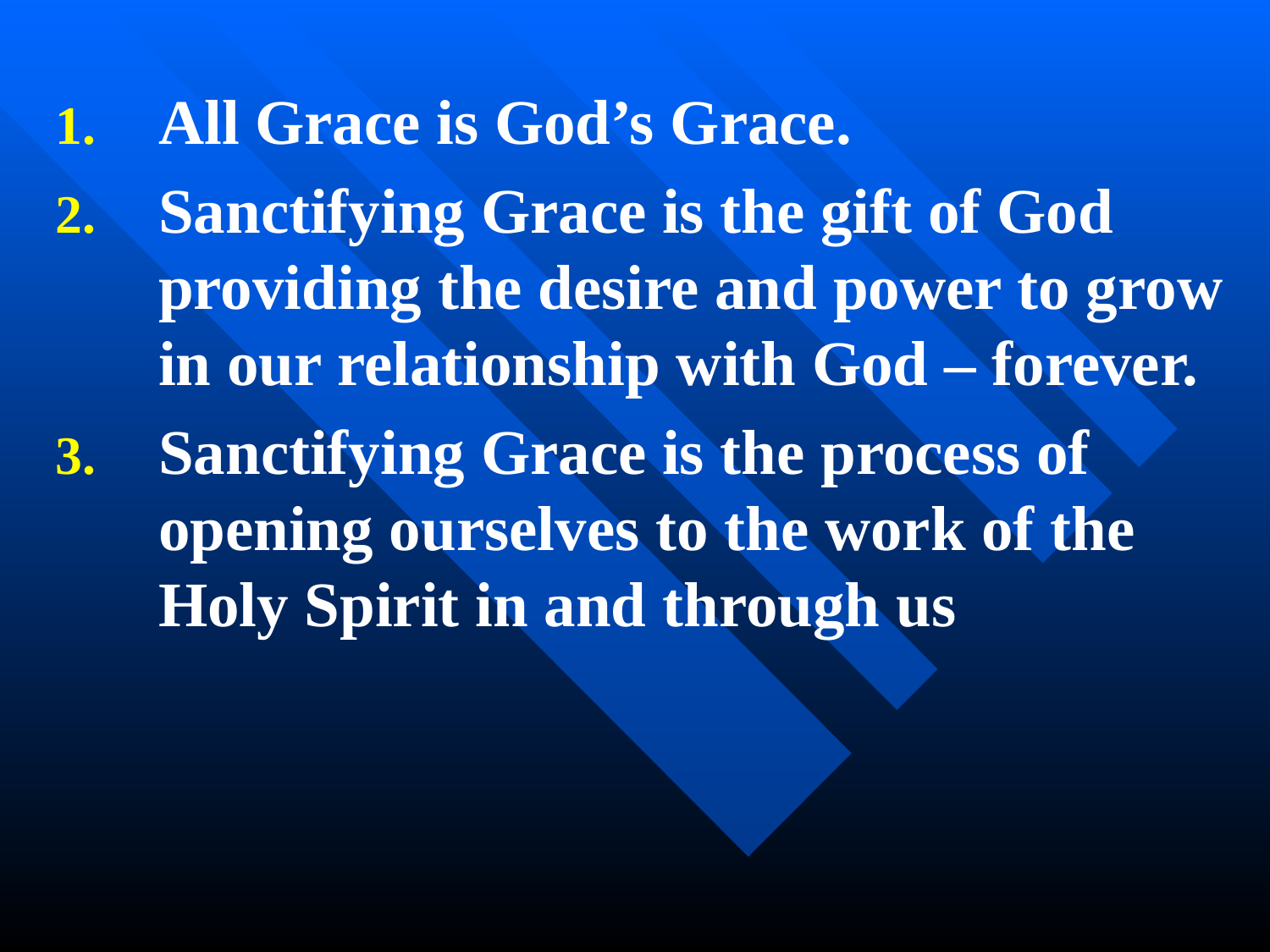

All Grace is God’s Grace.
Sanctifying Grace is the gift of God providing the desire and power to grow in our relationship with God – forever.
Sanctifying Grace is the process of opening ourselves to the work of the Holy Spirit in and through us